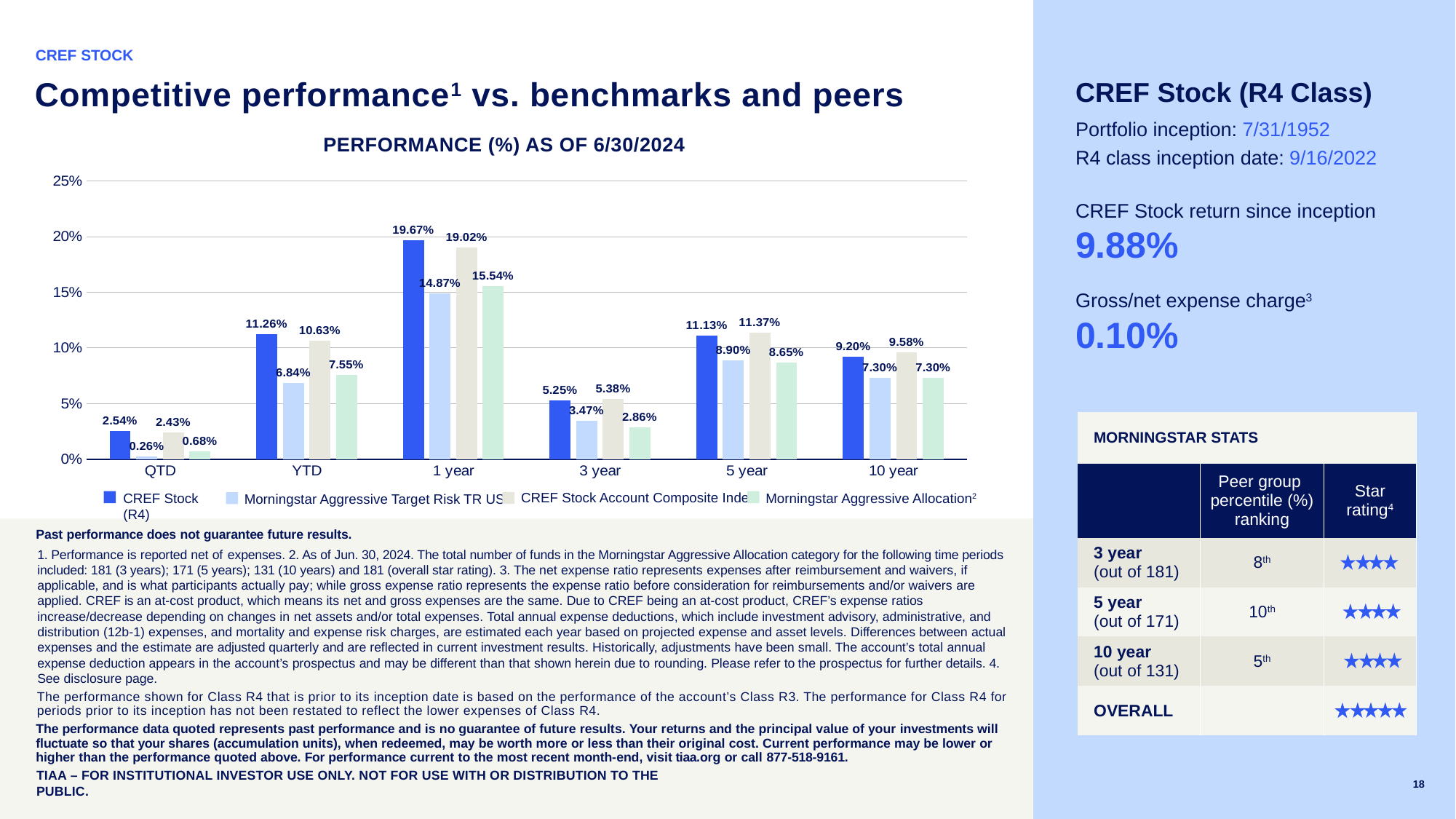

CREF STOCK
# Competitive performance1 vs. benchmarks and peers
CREF Stock (R4 Class)
Portfolio inception: 7/31/1952
R4 class inception date: 9/16/2022

CREF Stock return since inception
9.88%
Gross/net expense charge3
0.10%

PERFORMANCE (%) AS OF 6/30/2024

### Chart

| Category | Fund_Perf | Mstar Agg Tgt Risk | CREF Stock Comp | Mstar Cat |
|---|---|---|---|---|
| QTD | 0.0254 | 0.0026 | 0.0243 | 0.0068 |
| YTD | 0.1126 | 0.0684 | 0.1063 | 0.0755 |
| 1 year | 0.1967 | 0.1487 | 0.1902 | 0.1554 |
| 3 year | 0.0525 | 0.0347 | 0.0538 | 0.0286 |
| 5 year | 0.1113 | 0.089 | 0.1137 | 0.0865 |
| 10 year | 0.092 | 0.073 | 0.0958 | 0.073 |
| MORNINGSTAR STATS |  |  |
| --- | --- | --- |
|  | Peer group percentile (%) ranking | Star rating4 |
| 3 year (out of 181) | 8th |  |
| 5 year (out of 171) | 10th |  |
| 10 year (out of 131) | 5th |  |
| OVERALL |  |  |
CREF Stock Account Composite Index

CREF Stock (R4)

Morningstar Aggressive Allocation2

Morningstar Aggressive Target Risk TR USD

Past performance does not guarantee future results.
1. Performance is reported net of expenses. 2. As of Jun. 30, 2024. The total number of funds in the Morningstar Aggressive Allocation category for the following time periods included: 181 (3 years); 171 (5 years); 131 (10 years) and 181 (overall star rating). 3. The net expense ratio represents expenses after reimbursement and waivers, if applicable, and is what participants actually pay; while gross expense ratio represents the expense ratio before consideration for reimbursements and/or waivers are applied. CREF is an at-cost product, which means its net and gross expenses are the same. Due to CREF being an at-cost product, CREF’s expense ratios increase/decrease depending on changes in net assets and/or total expenses. Total annual expense deductions, which include investment advisory, administrative, and distribution (12b-1) expenses, and mortality and expense risk charges, are estimated each year based on projected expense and asset levels. Differences between actual expenses and the estimate are adjusted quarterly and are reflected in current investment results. Historically, adjustments have been small. The account’s total annual expense deduction appears in the account’s prospectus and may be different than that shown herein due to rounding. Please refer to the prospectus for further details. 4. See disclosure page.
The performance shown for Class R4 that is prior to its inception date is based on the performance of the account’s Class R3. The performance for Class R4 for periods prior to its inception has not been restated to reflect the lower expenses of Class R4.
The performance data quoted represents past performance and is no guarantee of future results. Your returns and the principal value of your investments will fluctuate so that your shares (accumulation units), when redeemed, may be worth more or less than their original cost. Current performance may be lower or higher than the performance quoted above. For performance current to the most recent month-end, visit tiaa.org or call 877-518-9161.

TIAA – FOR Institutional INVESTOR USE ONLY. NOT FOR USE WITH OR DISTRIBUTION TO THE PUBLIC.
18